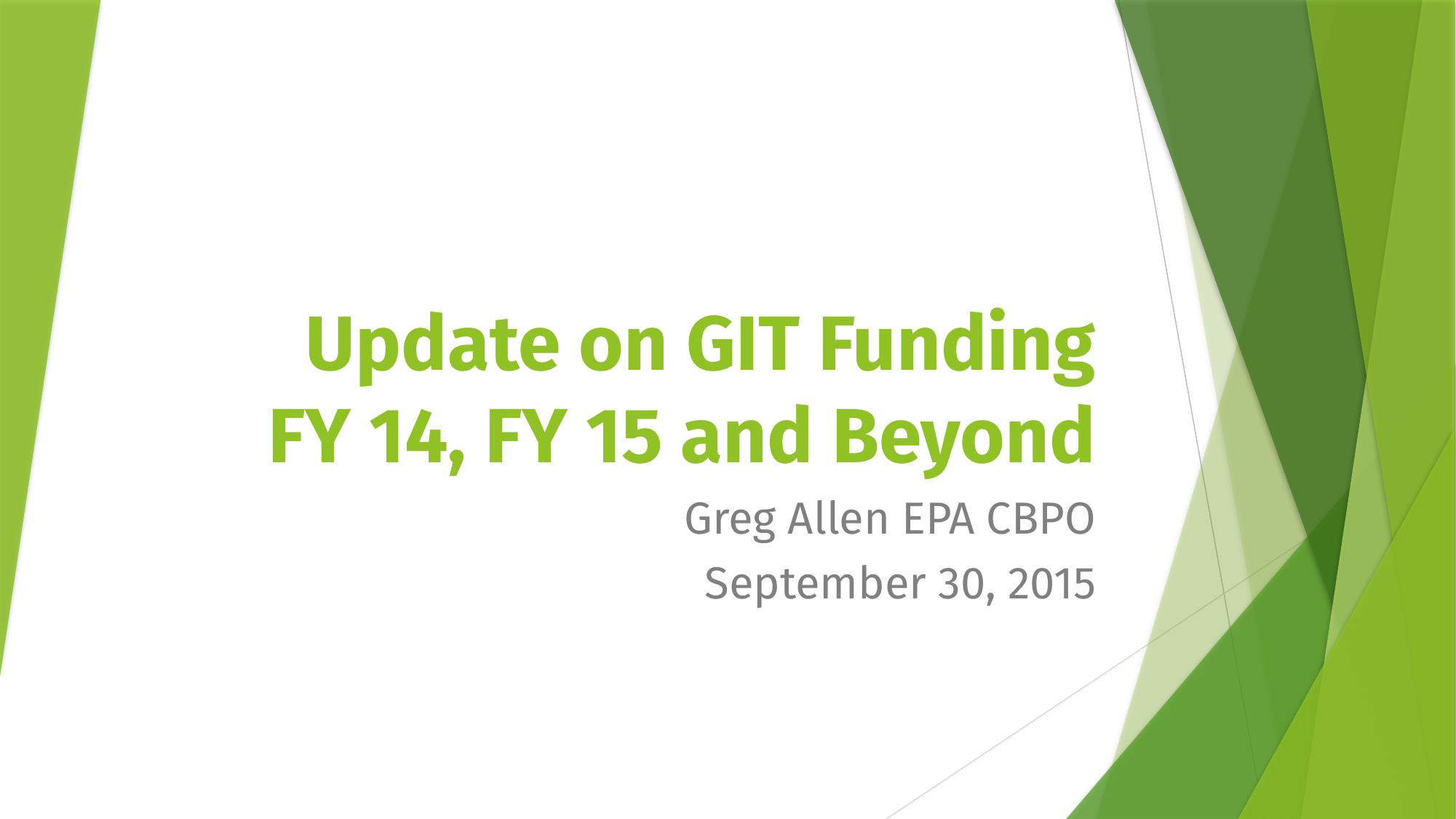

# Update on GIT Funding FY 14, FY 15 and Beyond
Greg Allen EPA CBPO
September 30, 2015